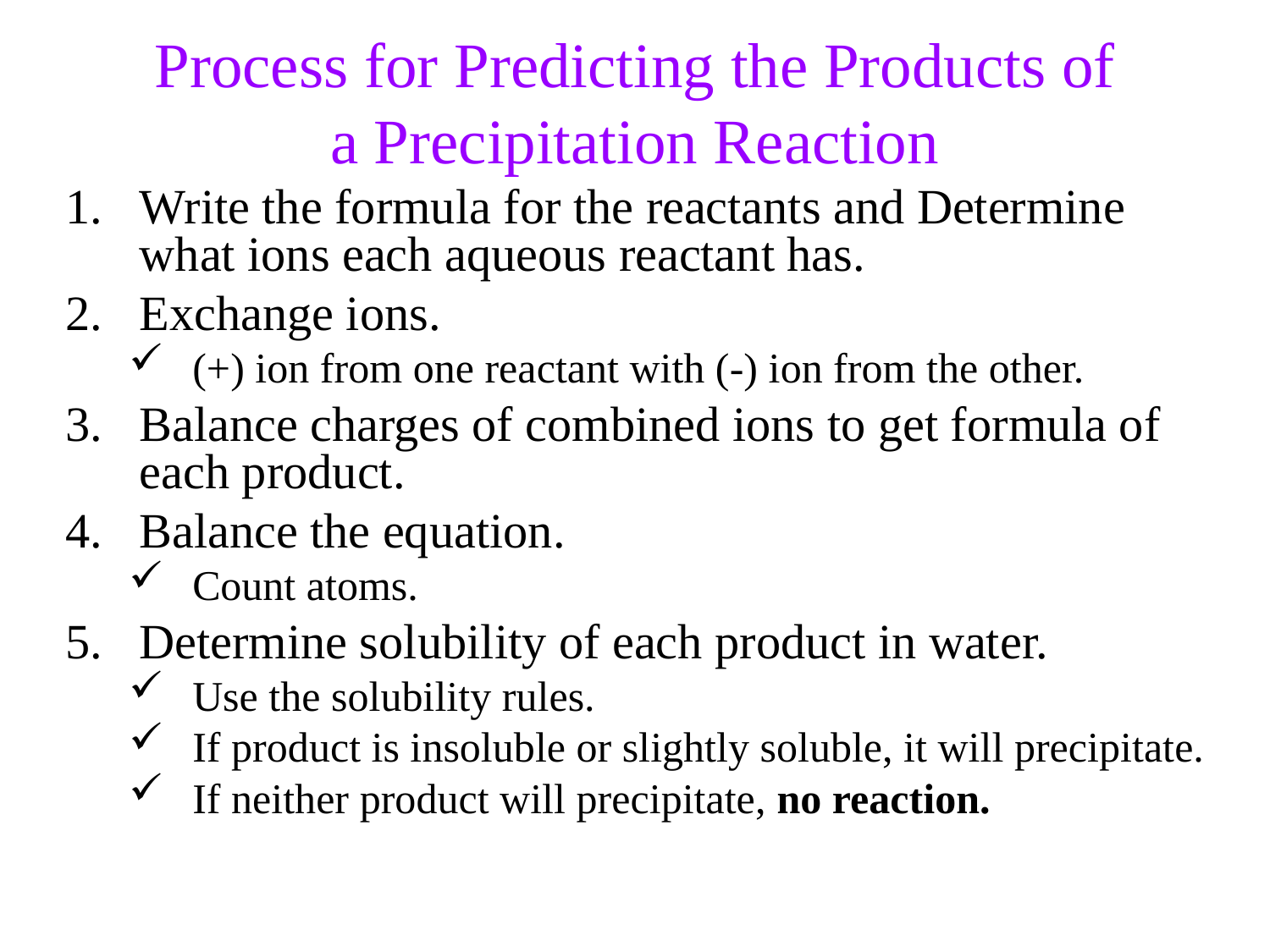

Process for Predicting the Products of
a Precipitation Reaction
Write the formula for the reactants and Determine what ions each aqueous reactant has.
Exchange ions.
(+) ion from one reactant with (-) ion from the other.
Balance charges of combined ions to get formula of each product.
Balance the equation.
Count atoms.
Determine solubility of each product in water.
Use the solubility rules.
If product is insoluble or slightly soluble, it will precipitate.
If neither product will precipitate, no reaction.